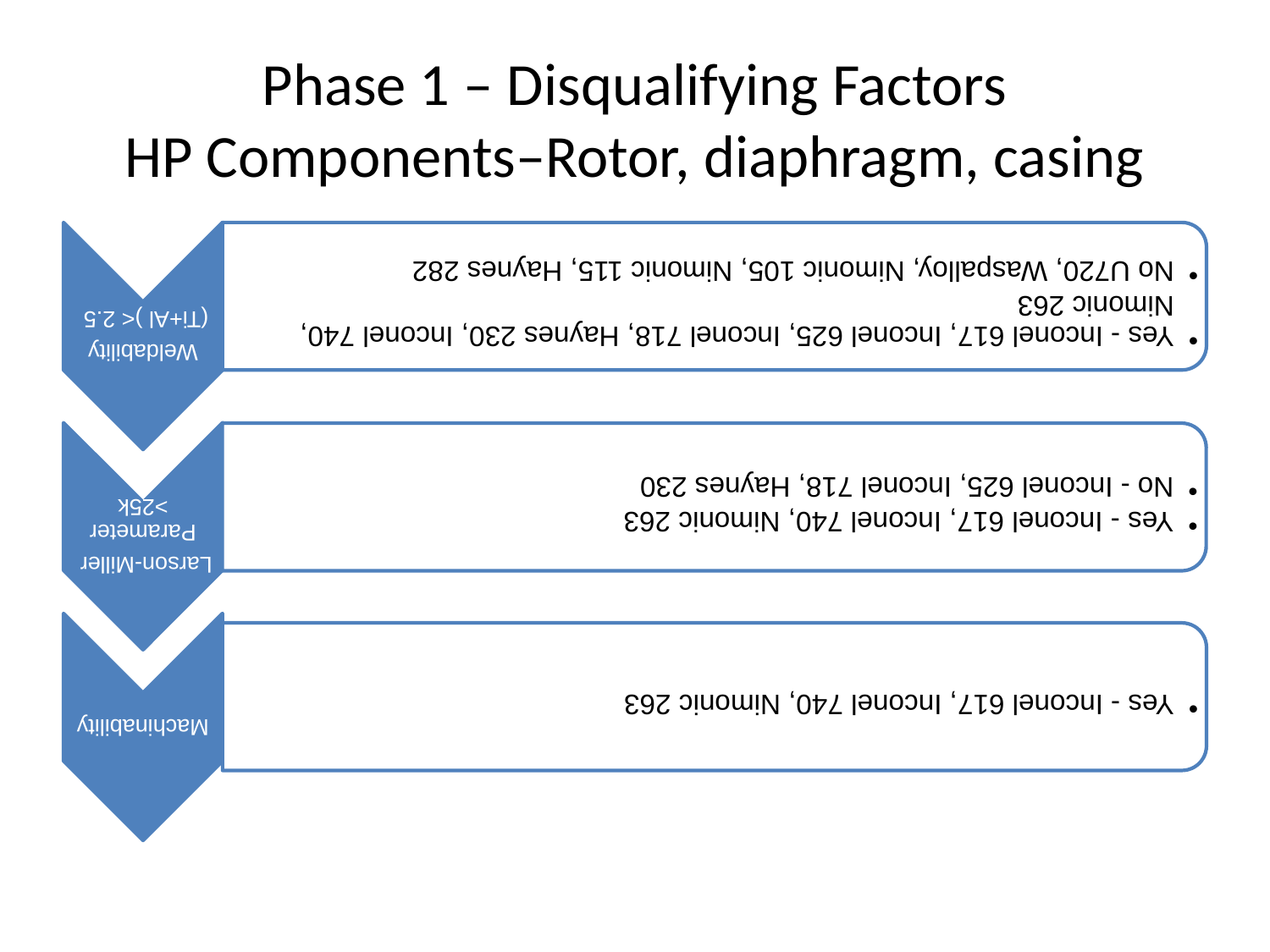

# Phase 1 – Disqualifying Factors HP Components–Rotor, diaphragm, casing
Weldability
(Ti+Al )< 2.5
Yes - Inconel 617, Inconel 625, Inconel 718, Haynes 230, Inconel 740, Nimonic 263
No U720, Waspalloy, Nimonic 105, Nimonic 115, Haynes 282
Larson-Miller
Parameter >25k
Yes - Inconel 617, Inconel 740, Nimonic 263
No - Inconel 625, Inconel 718, Haynes 230
Machinability
Yes - Inconel 617, Inconel 740, Nimonic 263